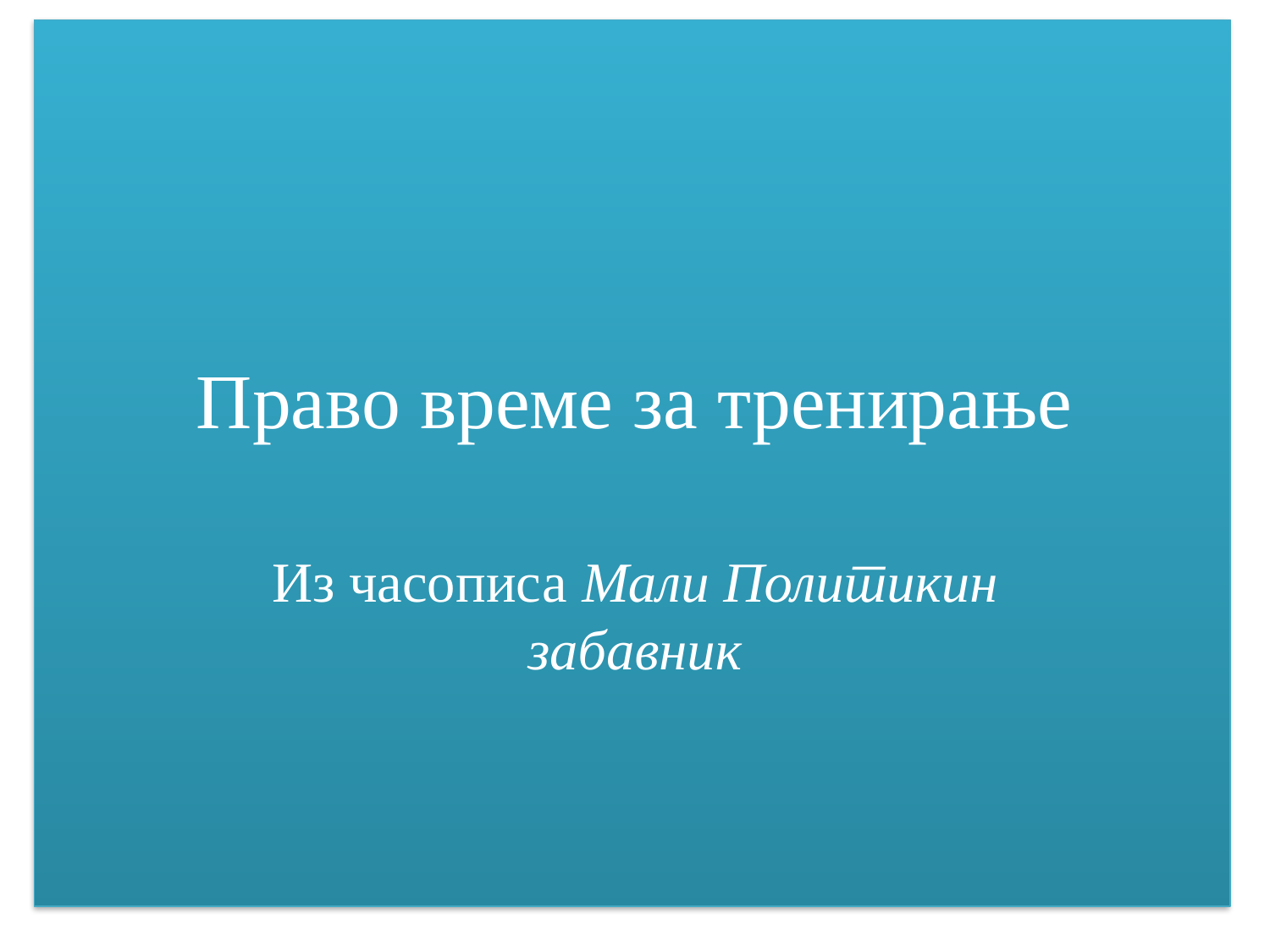

# Право време за тренирање
Из часописа Мали Политикин забавник